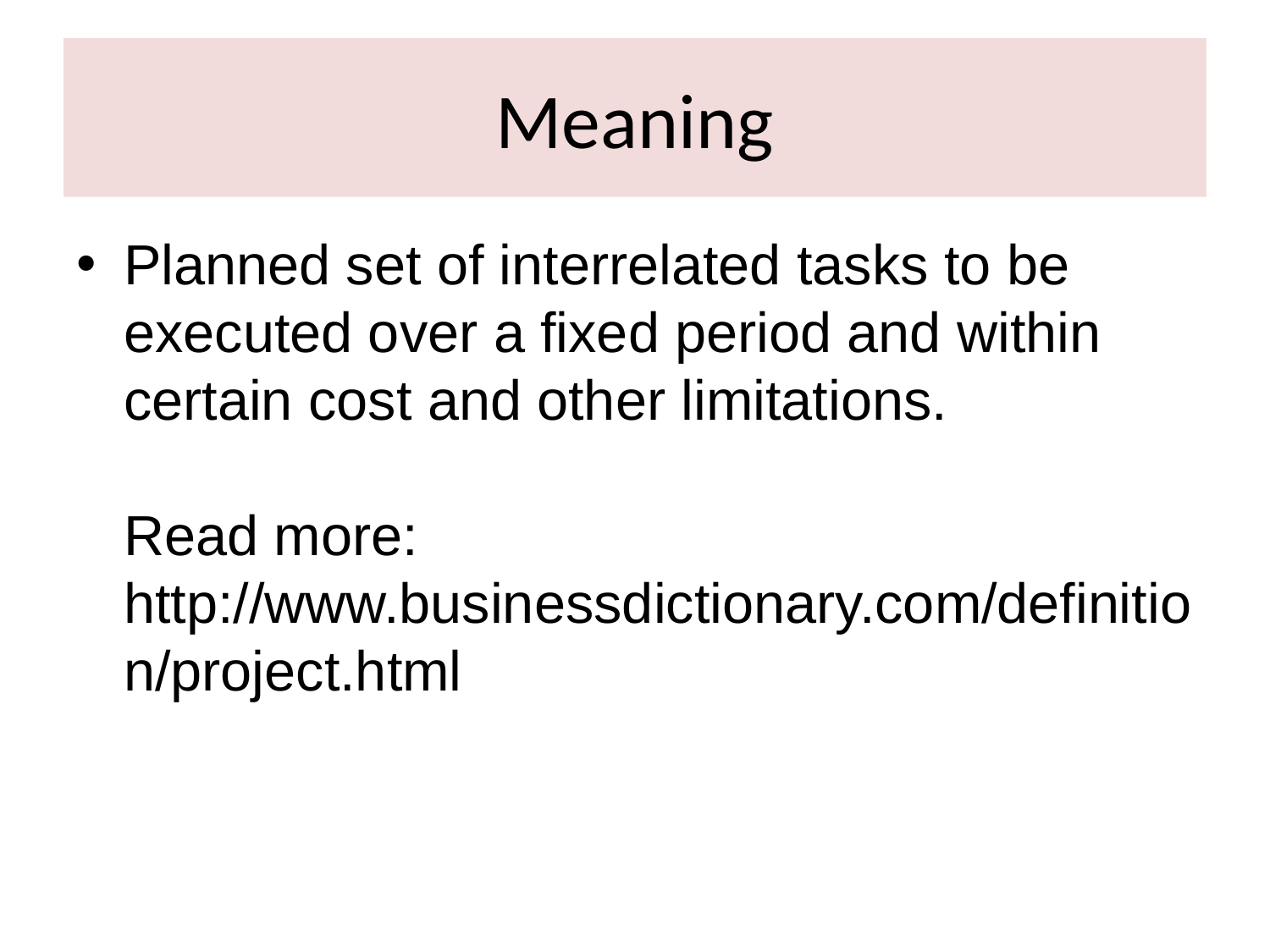

# Meaning
Planned set of interrelated tasks to be executed over a fixed period and within certain cost and other limitations.
Read more: http://www.businessdictionary.com/definition/project.html